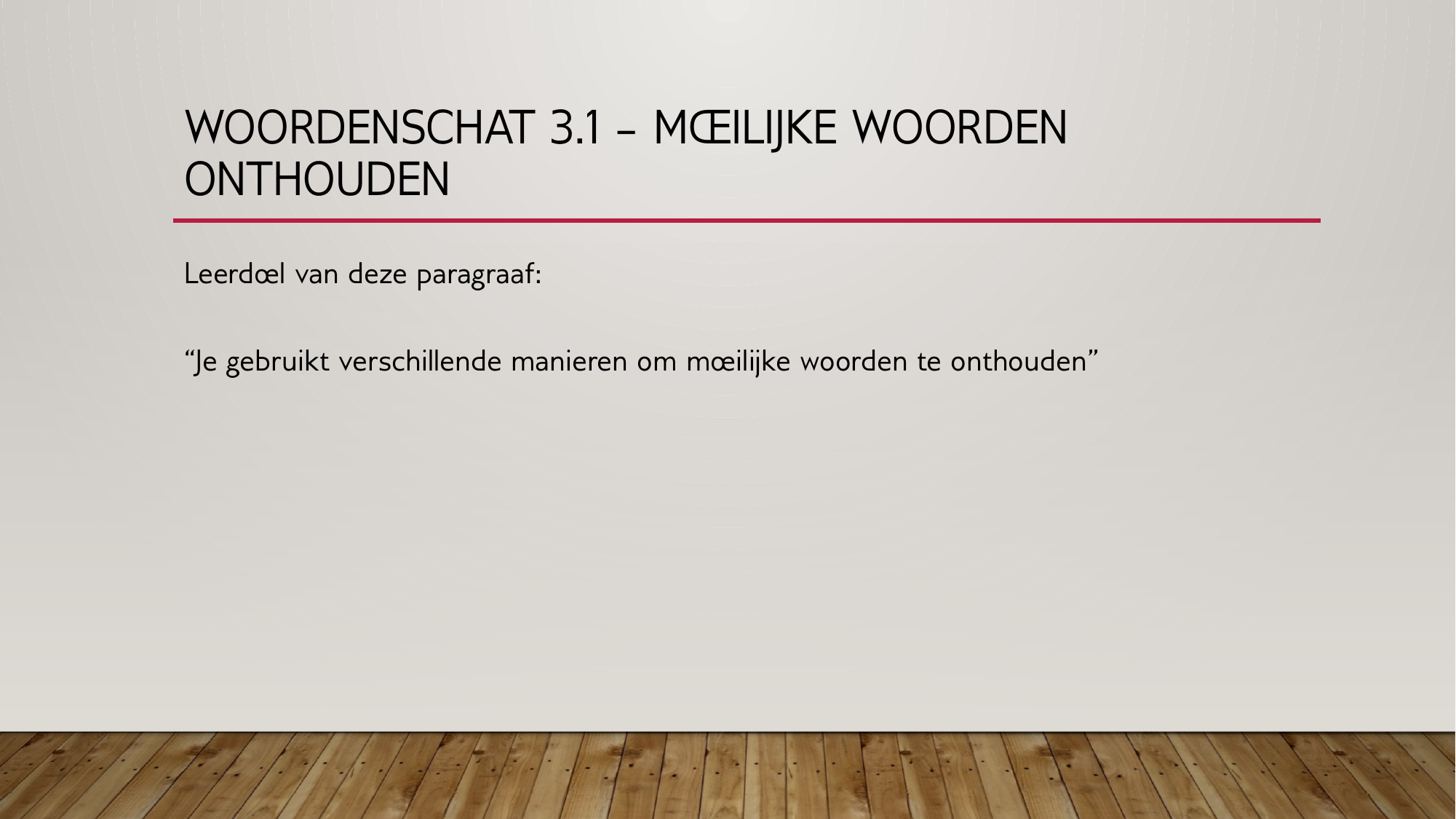

# Woordenschat 3.1 – moeilijke woorden onthouden
Leerdoel van deze paragraaf:
“Je gebruikt verschillende manieren om moeilijke woorden te onthouden”